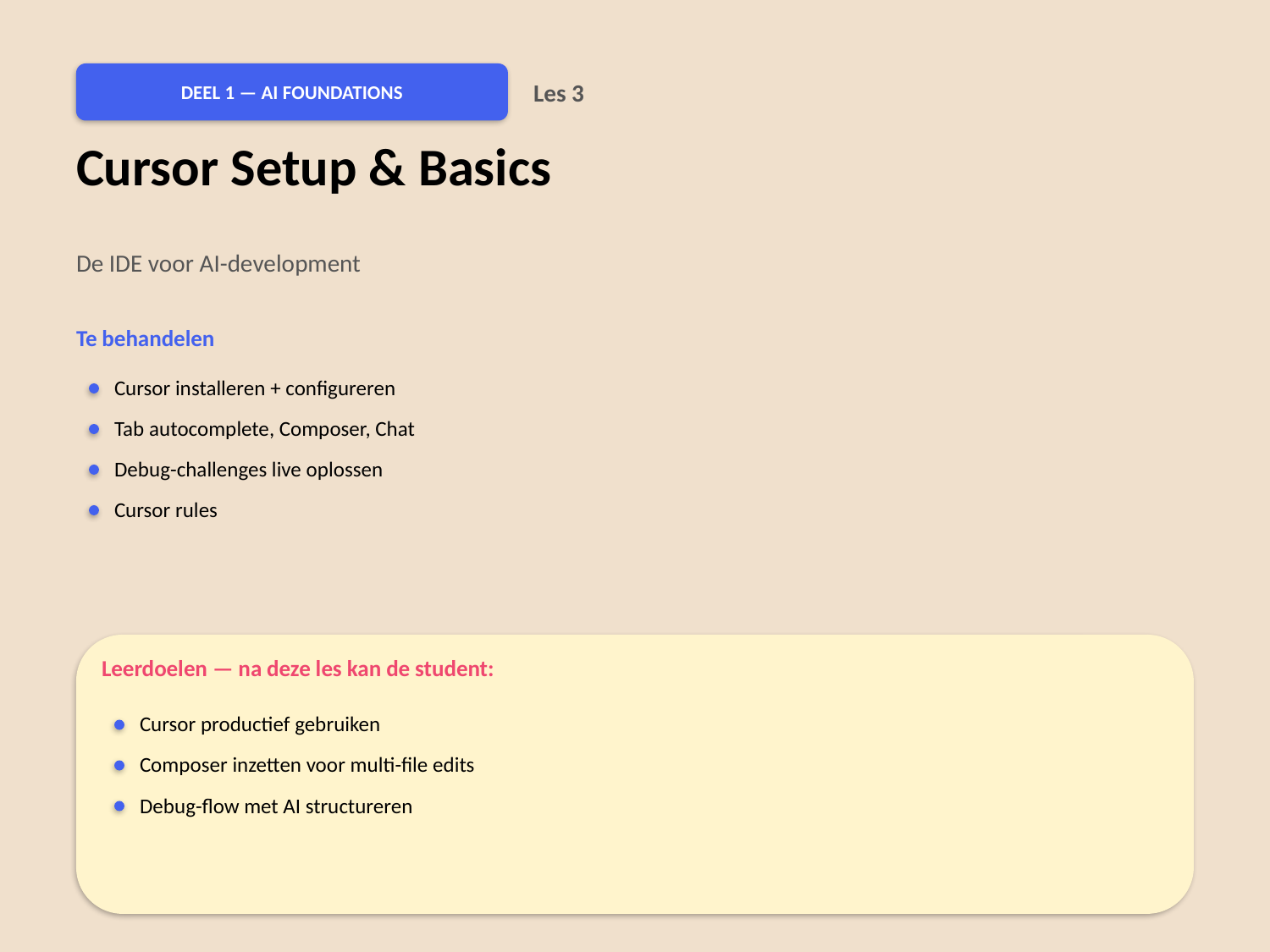

DEEL 1 — AI FOUNDATIONS
Les 3
Cursor Setup & Basics
De IDE voor AI-development
Te behandelen
Cursor installeren + configureren

Tab autocomplete, Composer, Chat

Debug-challenges live oplossen

Cursor rules

Leerdoelen — na deze les kan de student:
Cursor productief gebruiken

Composer inzetten voor multi-file edits

Debug-flow met AI structureren